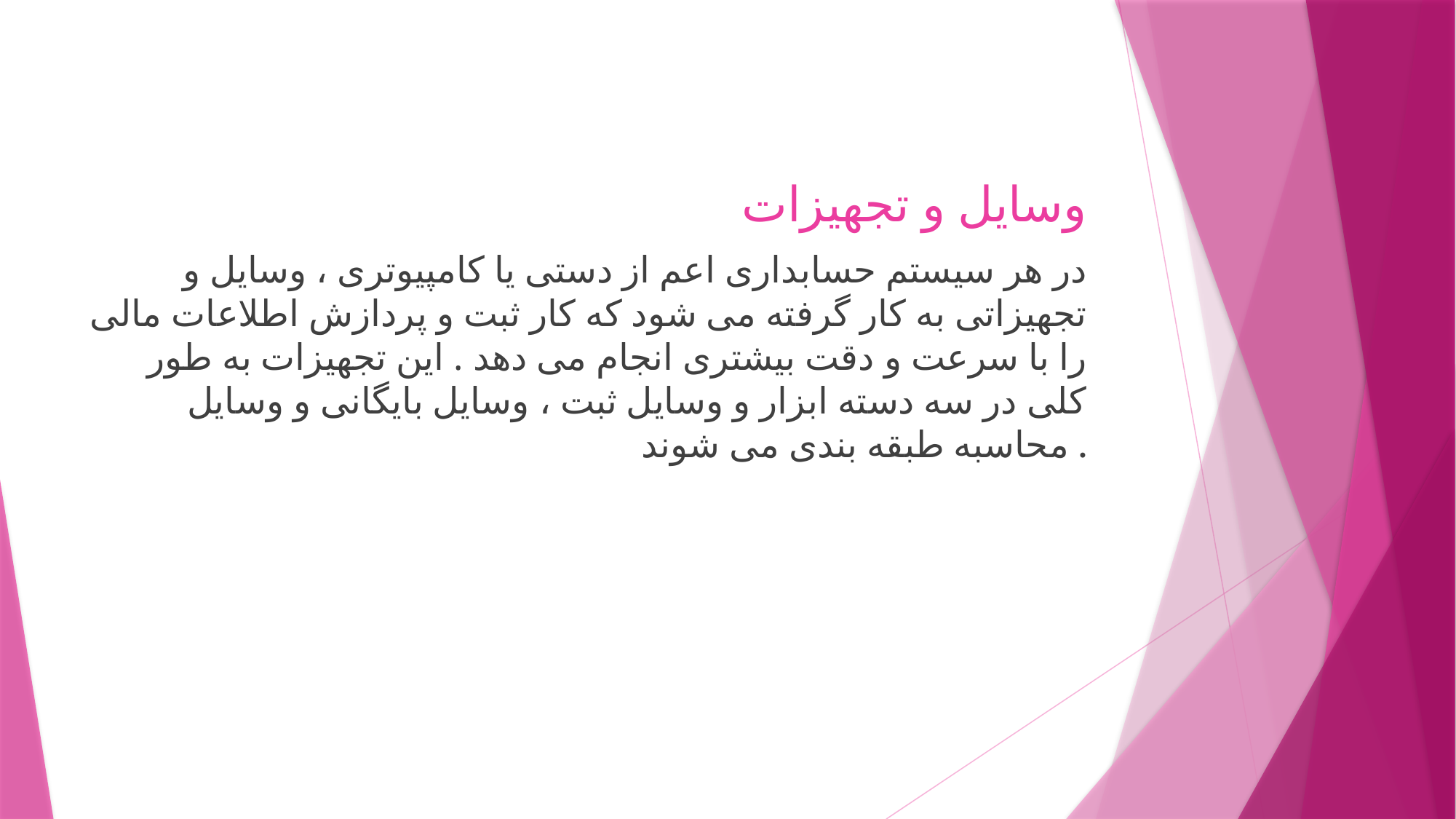

وسایل و تجهیزات
در هر سیستم حسابداری اعم از دستی یا کامپیوتری ، وسایل و تجهیزاتی به کار گرفته می شود که کار ثبت و پردازش اطلاعات مالی را با سرعت و دقت بیشتری انجام می دهد . این تجهیزات به طور کلی در سه دسته ابزار و وسایل ثبت ، وسایل بایگانی و وسایل محاسبه طبقه بندی می شوند .